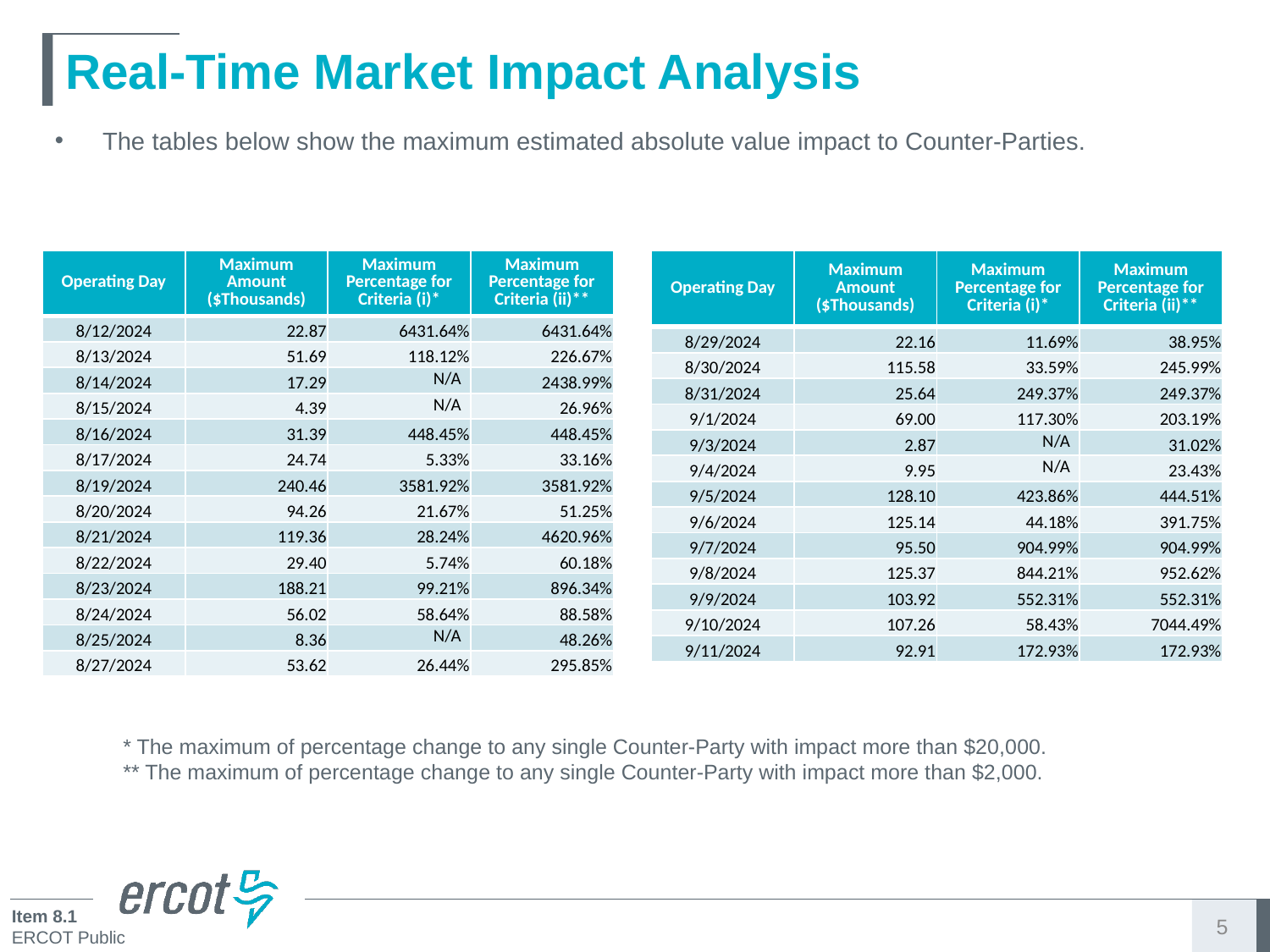

# Real-Time Market Impact Analysis
The tables below show the maximum estimated absolute value impact to Counter-Parties.

| Operating Day | Maximum Amount ($Thousands) | Maximum Percentage for Criteria (i)\* | Maximum Percentage for Criteria (ii)\*\* |
| --- | --- | --- | --- |
| 8/12/2024 | 22.87 | 6431.64% | 6431.64% |
| 8/13/2024 | 51.69 | 118.12% | 226.67% |
| 8/14/2024 | 17.29 | N/A | 2438.99% |
| 8/15/2024 | 4.39 | N/A | 26.96% |
| 8/16/2024 | 31.39 | 448.45% | 448.45% |
| 8/17/2024 | 24.74 | 5.33% | 33.16% |
| 8/19/2024 | 240.46 | 3581.92% | 3581.92% |
| 8/20/2024 | 94.26 | 21.67% | 51.25% |
| 8/21/2024 | 119.36 | 28.24% | 4620.96% |
| 8/22/2024 | 29.40 | 5.74% | 60.18% |
| 8/23/2024 | 188.21 | 99.21% | 896.34% |
| 8/24/2024 | 56.02 | 58.64% | 88.58% |
| 8/25/2024 | 8.36 | N/A | 48.26% |
| 8/27/2024 | 53.62 | 26.44% | 295.85% |
| Operating Day | Maximum Amount ($Thousands) | Maximum Percentage for Criteria (i)\* | Maximum Percentage for Criteria (ii)\*\* |
| --- | --- | --- | --- |
| 8/29/2024 | 22.16 | 11.69% | 38.95% |
| 8/30/2024 | 115.58 | 33.59% | 245.99% |
| 8/31/2024 | 25.64 | 249.37% | 249.37% |
| 9/1/2024 | 69.00 | 117.30% | 203.19% |
| 9/3/2024 | 2.87 | N/A | 31.02% |
| 9/4/2024 | 9.95 | N/A | 23.43% |
| 9/5/2024 | 128.10 | 423.86% | 444.51% |
| 9/6/2024 | 125.14 | 44.18% | 391.75% |
| 9/7/2024 | 95.50 | 904.99% | 904.99% |
| 9/8/2024 | 125.37 | 844.21% | 952.62% |
| 9/9/2024 | 103.92 | 552.31% | 552.31% |
| 9/10/2024 | 107.26 | 58.43% | 7044.49% |
| 9/11/2024 | 92.91 | 172.93% | 172.93% |
* The maximum of percentage change to any single Counter-Party with impact more than $20,000.
** The maximum of percentage change to any single Counter-Party with impact more than $2,000.
5